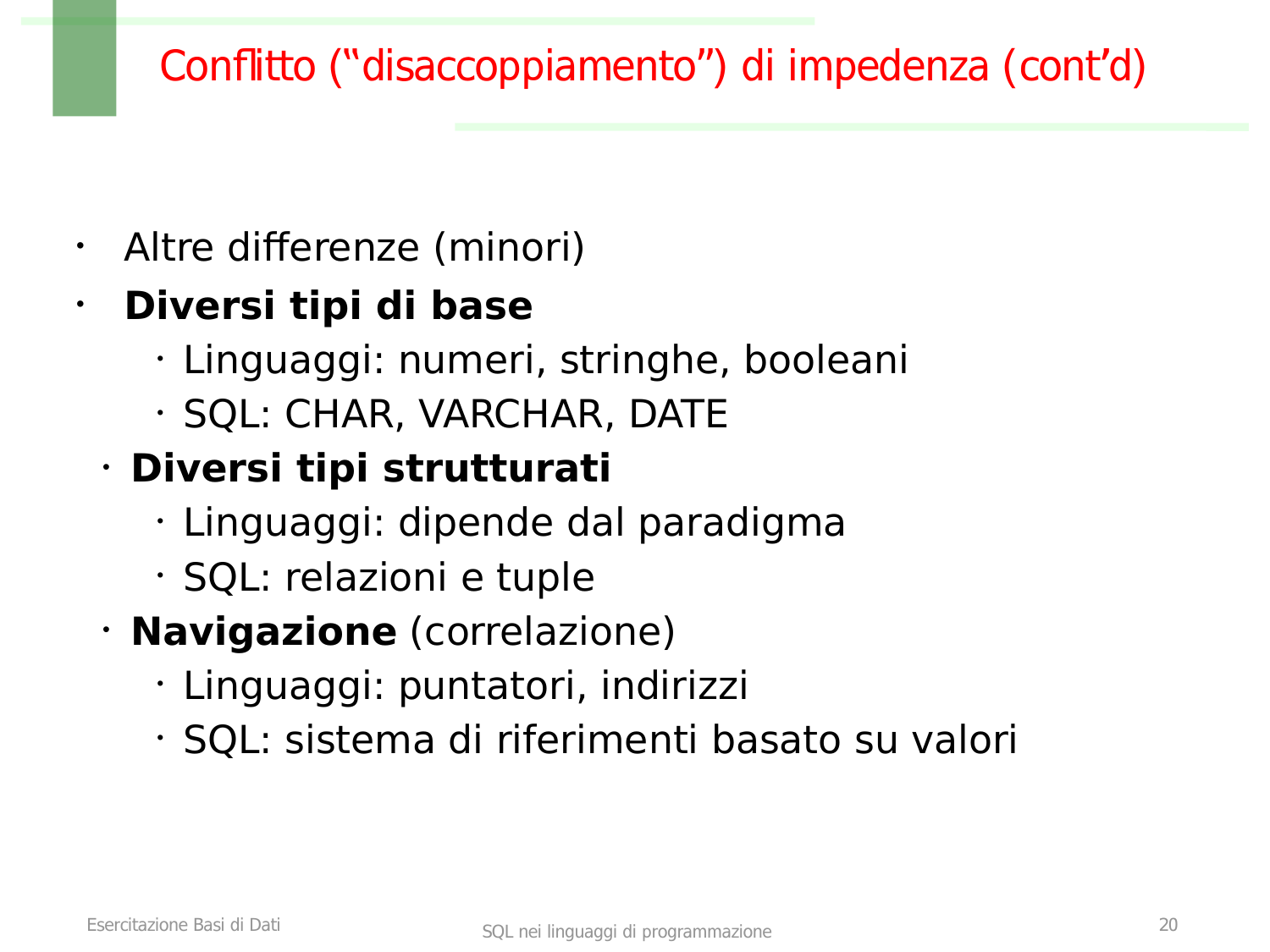

# Conflitto (“disaccoppiamento”) di impedenza (cont’d)
Altre differenze (minori)
Diversi tipi di base
Linguaggi: numeri, stringhe, booleani
SQL: CHAR, VARCHAR, DATE
Diversi tipi strutturati
Linguaggi: dipende dal paradigma
SQL: relazioni e tuple
Navigazione (correlazione)
Linguaggi: puntatori, indirizzi
SQL: sistema di riferimenti basato su valori
SQL nei linguaggi di programmazione